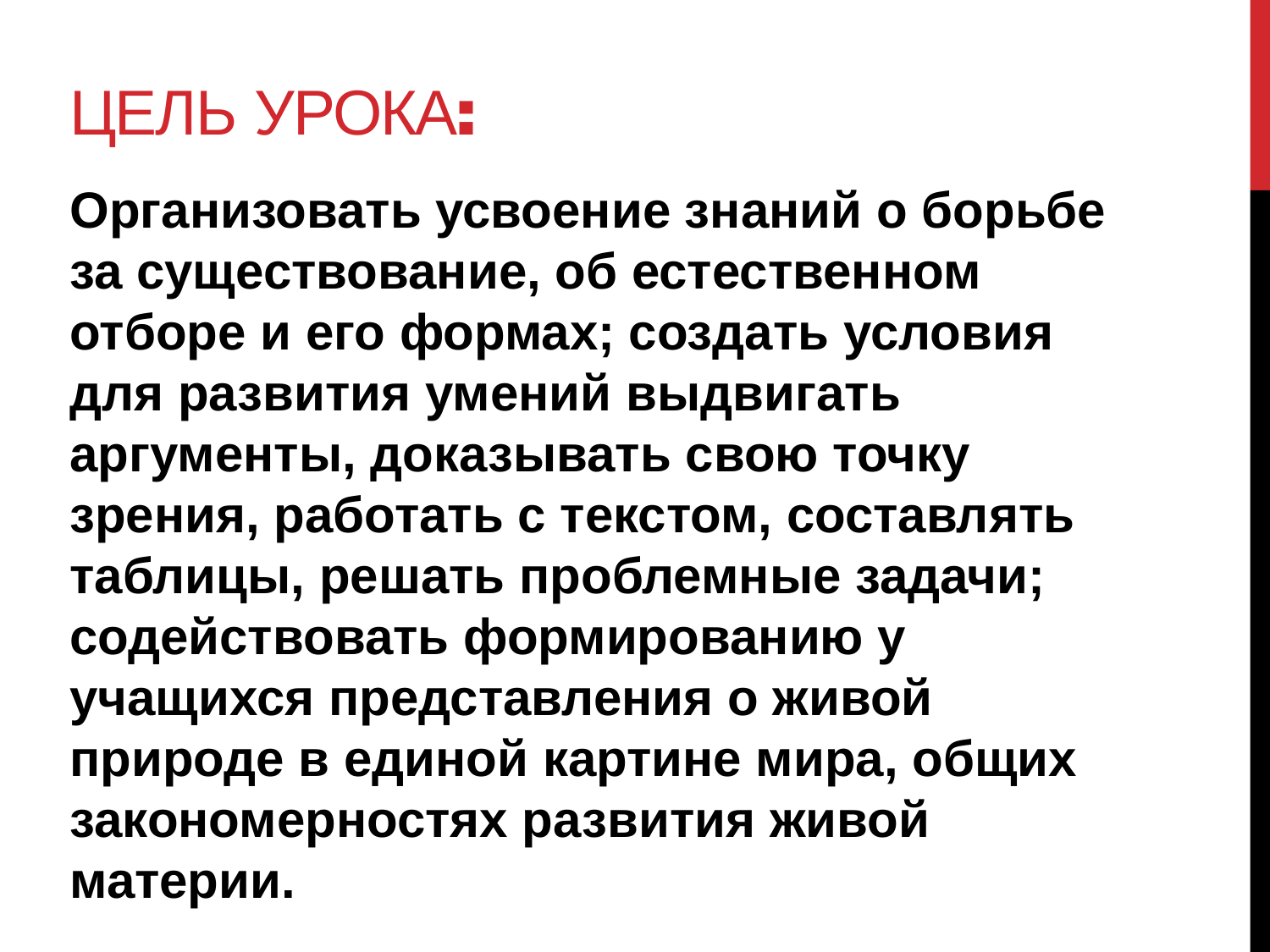

# Цель урока:
Организовать усвоение знаний о борьбе за существование, об естественном отборе и его формах; создать условия для развития умений выдвигать аргументы, доказывать свою точку зрения, работать с текстом, составлять таблицы, решать проблемные задачи; содействовать формированию у учащихся представления о живой природе в единой картине мира, общих закономерностях развития живой материи.